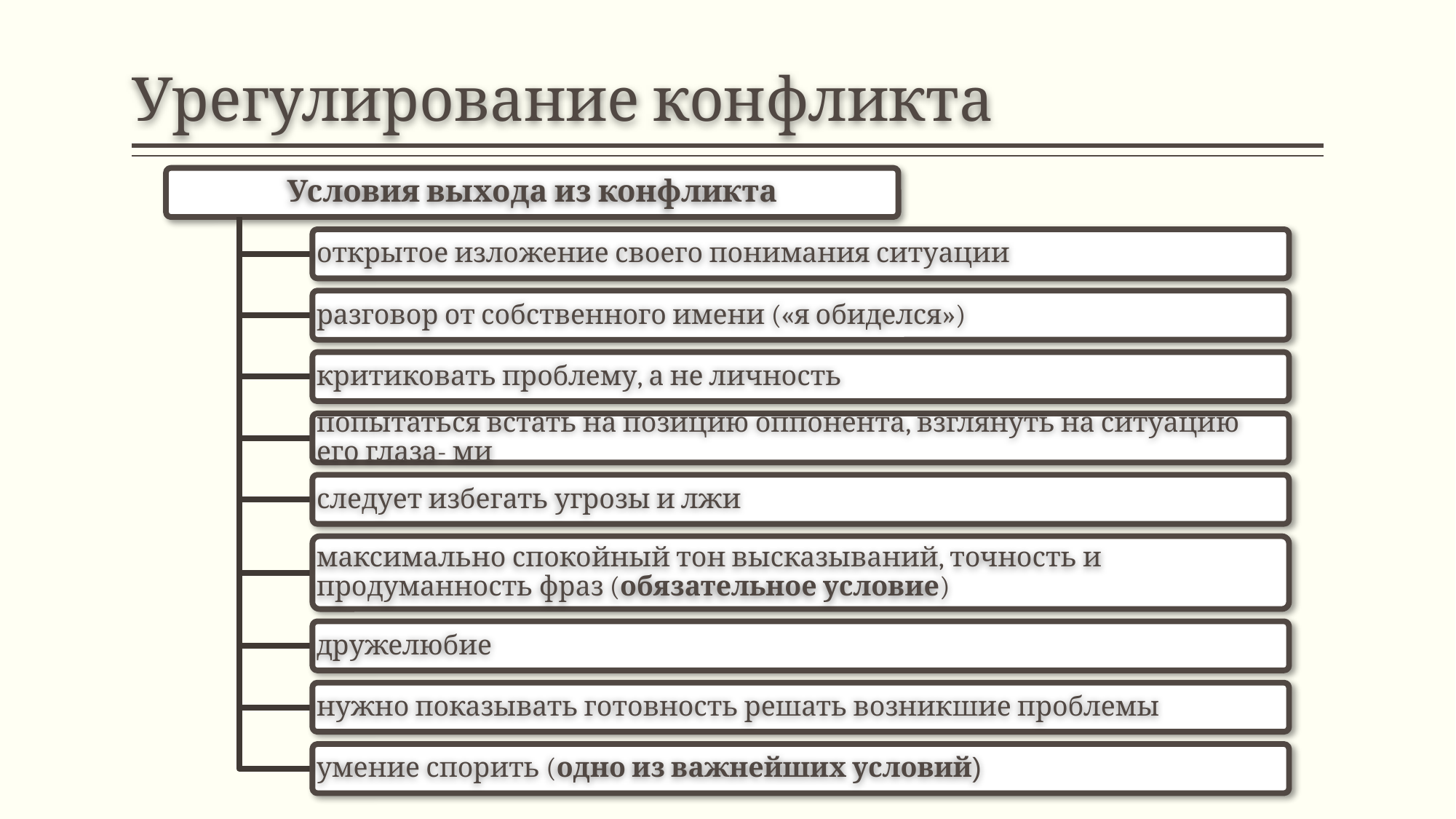

# Урегулирование конфликта

Условия выхода из конфликта

открытое изложение своего понимания ситуации

разговор от собственного имени («я обиделся»)

критиковать проблему, а не личность

попытаться встать на позицию оппонента, взглянуть на ситуацию его глаза- ми

следует избегать угрозы и лжи

максимально спокойный тон высказываний, точность и продуманность фраз (обязательное условие)

дружелюбие

нужно показывать готовность решать возникшие проблемы

умение спорить (одно из важнейших условий)